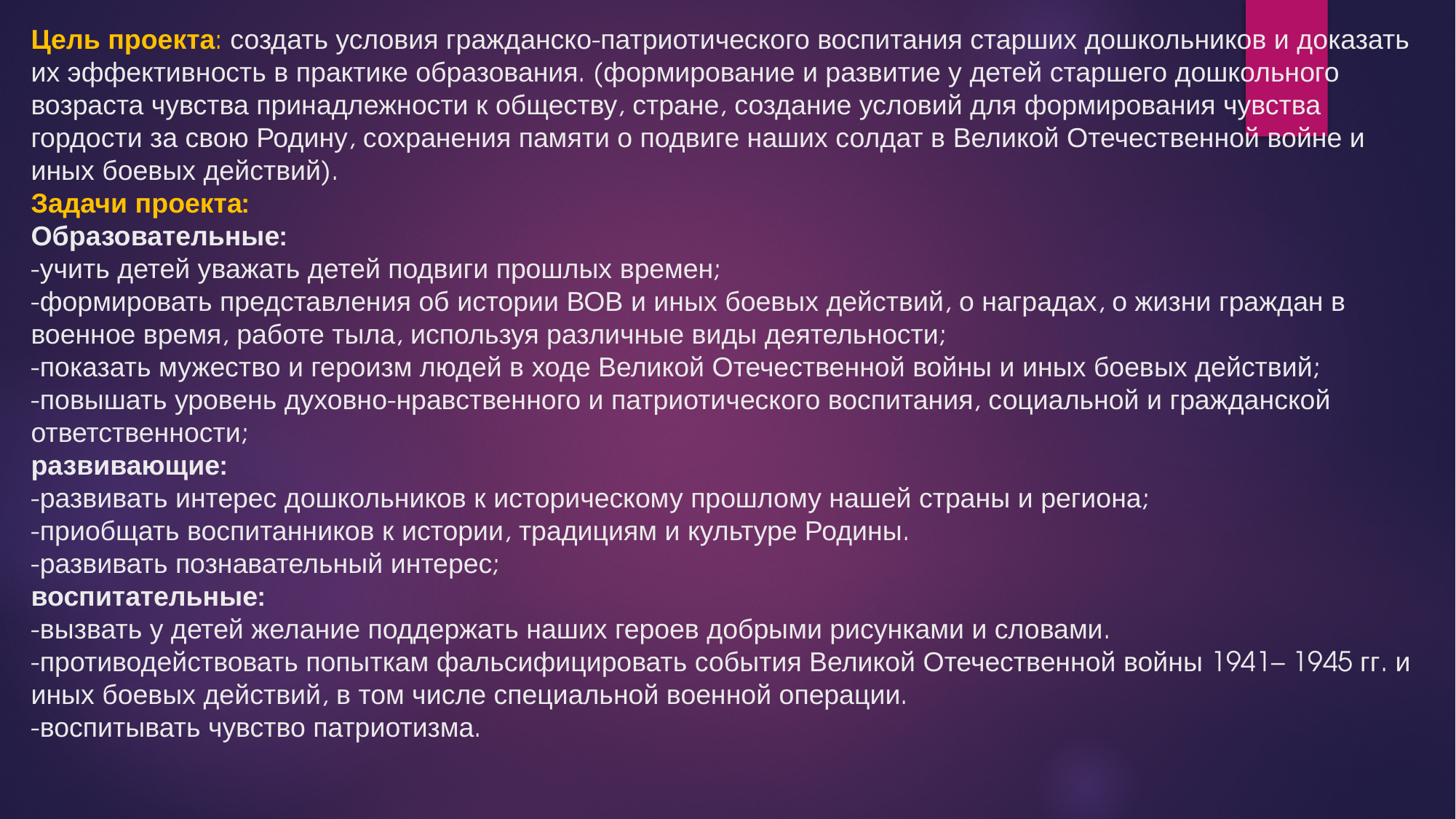

# Цель проекта: создать условия гражданско-патриотического воспитания старших дошкольников и доказать их эффективность в практике образования. (формирование и развитие у детей старшего дошкольного возраста чувства принадлежности к обществу, стране, создание условий для формирования чувства гордости за свою Родину, сохранения памяти о подвиге наших солдат в Великой Отечественной войне и иных боевых действий). Задачи проекта: Образовательные: -учить детей уважать детей подвиги прошлых времен; -формировать представления об истории ВОВ и иных боевых действий, о наградах, о жизни граждан в военное время, работе тыла, используя различные виды деятельности; -показать мужество и героизм людей в ходе Великой Отечественной войны и иных боевых действий; -повышать уровень духовно-нравственного и патриотического воспитания, социальной и гражданской ответственности; развивающие: -развивать интерес дошкольников к историческому прошлому нашей страны и региона; -приобщать воспитанников к истории, традициям и культуре Родины. -развивать познавательный интерес; воспитательные: -вызвать у детей желание поддержать наших героев добрыми рисунками и словами. -противодействовать попыткам фальсифицировать события Великой Отечественной войны 1941– 1945 гг. и иных боевых действий, в том числе специальной военной операции. -воспитывать чувство патриотизма.